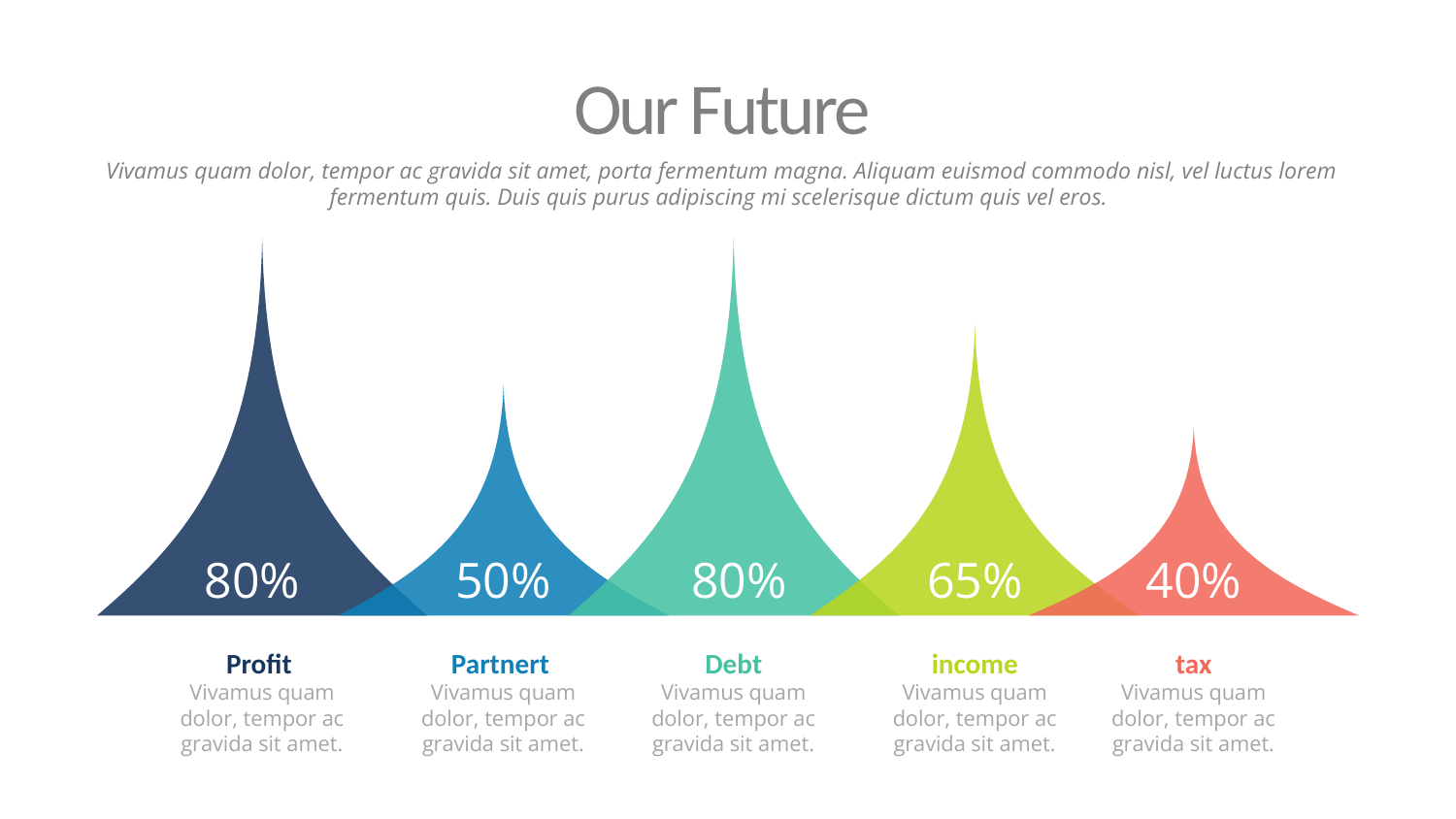

Our Future
Vivamus quam dolor, tempor ac gravida sit amet, porta fermentum magna. Aliquam euismod commodo nisl, vel luctus lorem fermentum quis. Duis quis purus adipiscing mi scelerisque dictum quis vel eros.

80%
50%
80%
65%
40%
Profit
Vivamus quam dolor, tempor ac gravida sit amet.
Partnert
Vivamus quam dolor, tempor ac gravida sit amet.
Debt
Vivamus quam dolor, tempor ac gravida sit amet.
income
Vivamus quam dolor, tempor ac gravida sit amet.
tax
Vivamus quam dolor, tempor ac gravida sit amet.